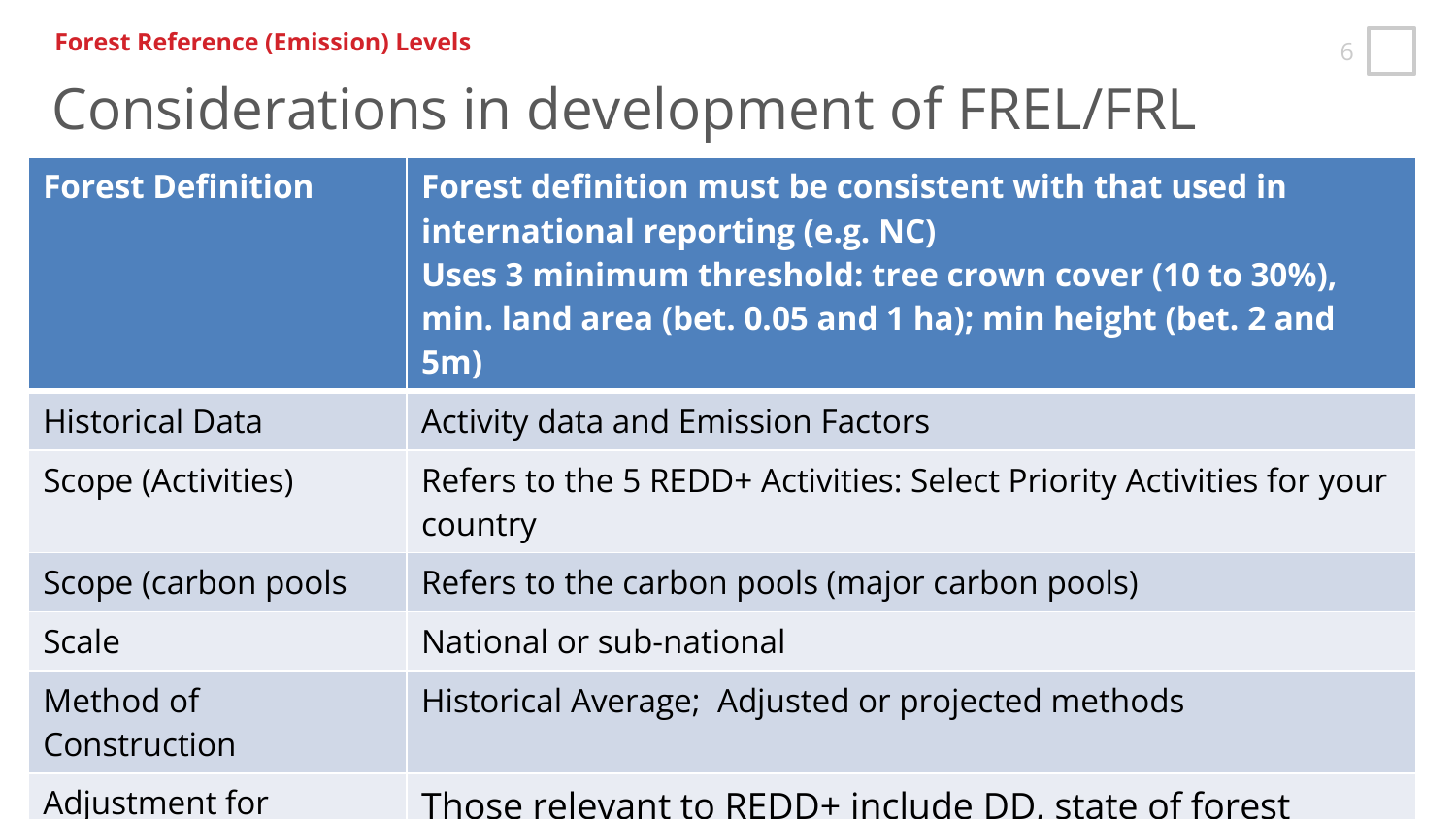

Forest Reference (Emission) Levels
Considerations in development of FREL/FRL
| Forest Definition | Forest definition must be consistent with that used in international reporting (e.g. NC) Uses 3 minimum threshold: tree crown cover (10 to 30%), min. land area (bet. 0.05 and 1 ha); min height (bet. 2 and 5m) |
| --- | --- |
| Historical Data | Activity data and Emission Factors |
| Scope (Activities) | Refers to the 5 REDD+ Activities: Select Priority Activities for your country |
| Scope (carbon pools | Refers to the carbon pools (major carbon pools) |
| Scale | National or sub-national |
| Method of Construction | Historical Average; Adjusted or projected methods |
| Adjustment for national Circumstances | Those relevant to REDD+ include DD, state of forest transition, population changes, development policies |